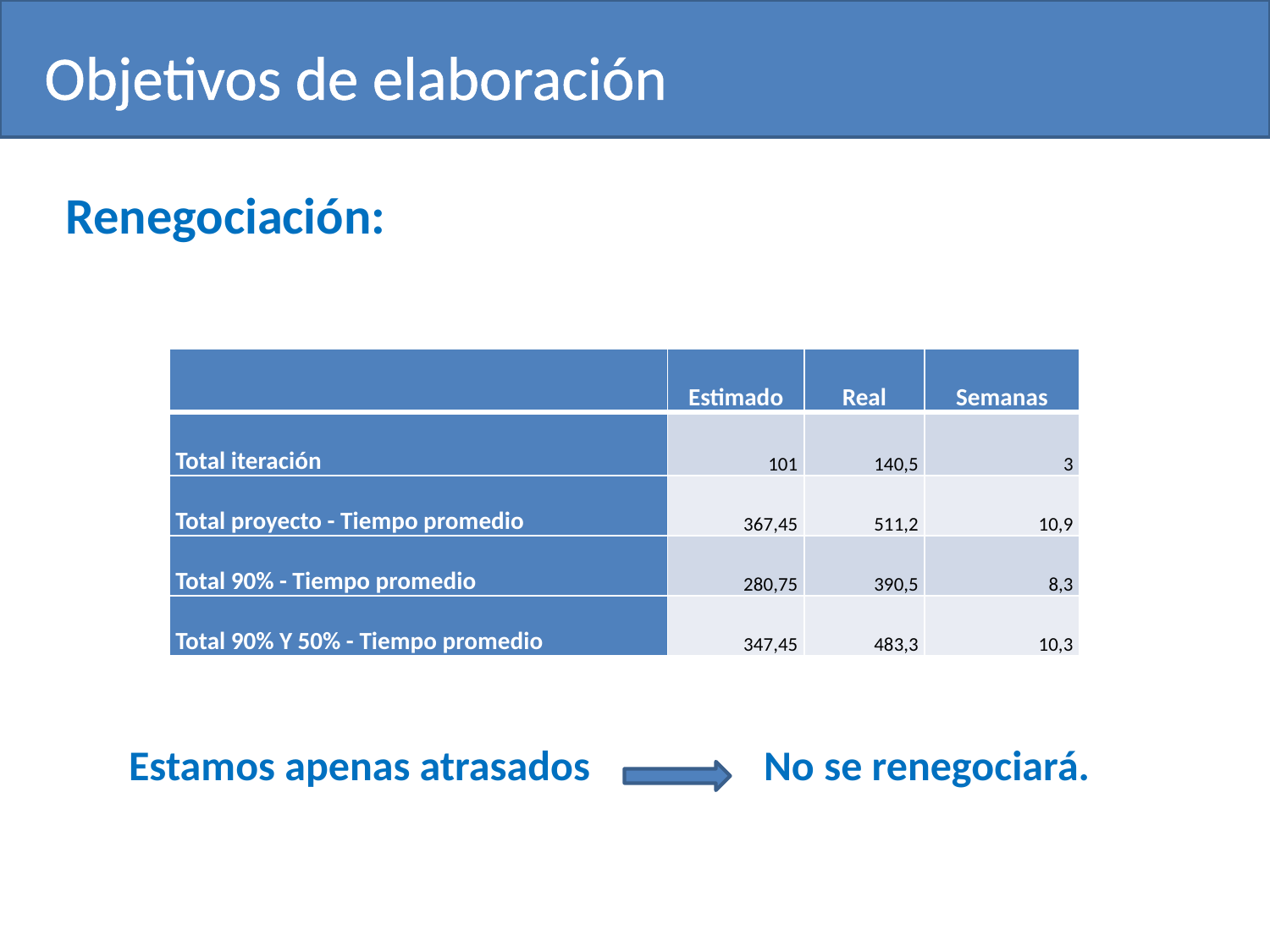

Objetivos de elaboración
Renegociación:

|  | Estimado | Real | Semanas |
| --- | --- | --- | --- |
| Total iteración | 101 | 140,5 | 3 |
| Total proyecto - Tiempo promedio | 367,45 | 511,2 | 10,9 |
| Total 90% - Tiempo promedio | 280,75 | 390,5 | 8,3 |
| Total 90% Y 50% - Tiempo promedio | 347,45 | 483,3 | 10,3 |
Estamos apenas atrasados   	 	No se renegociará.